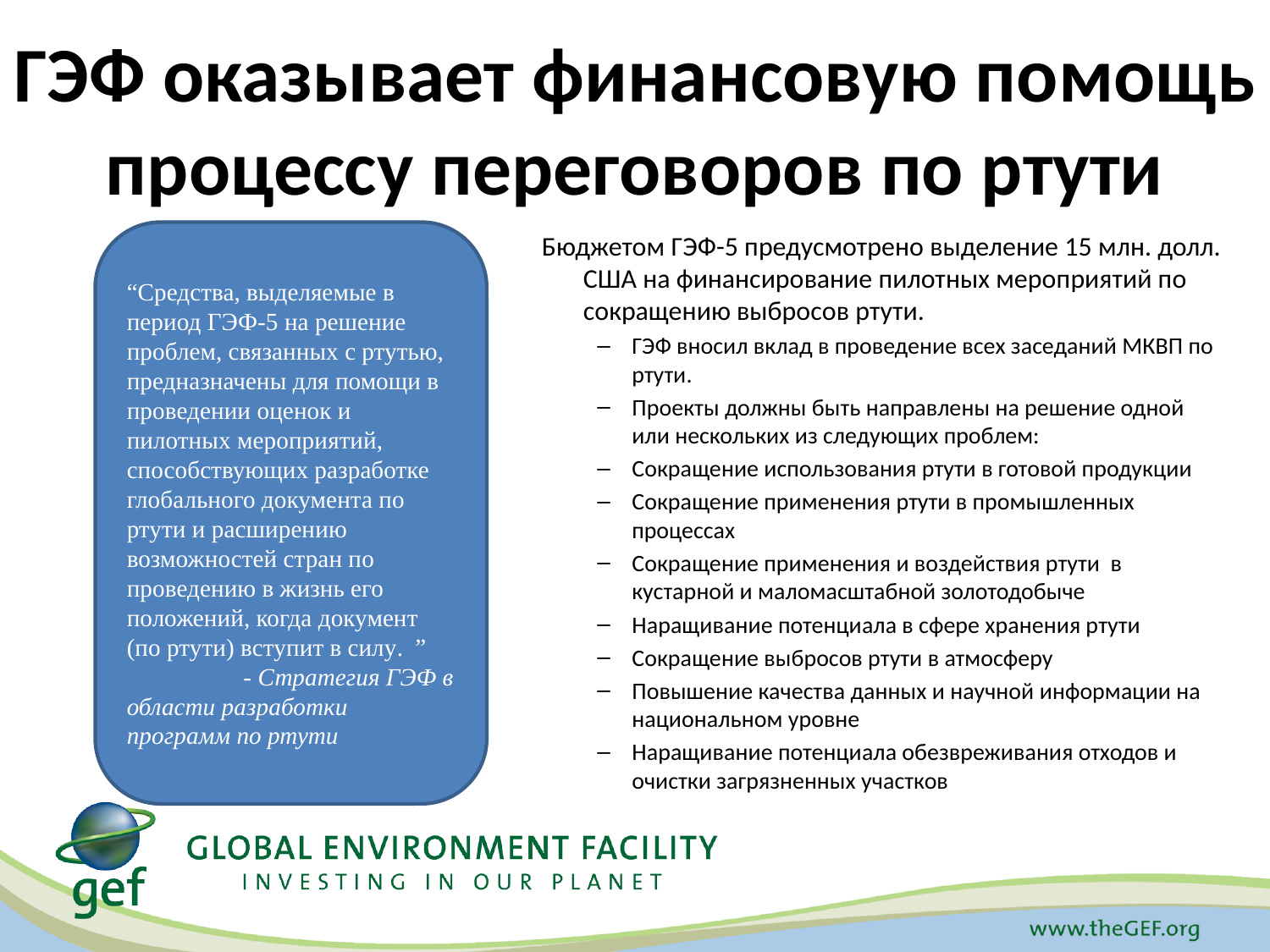

# ГЭФ оказывает финансовую помощь процессу переговоров по ртути
“Средства, выделяемые в период ГЭФ-5 на решение проблем, связанных с ртутью, предназначены для помощи в проведении оценок и пилотных мероприятий, способствующих разработке  глобального документа по ртути и расширению возможностей стран по проведению в жизнь его положений, когда документ (по ртути) вступит в силу.  ”
                   - Стратегия ГЭФ в области разработки программ по ртути
Бюджетом ГЭФ-5 предусмотрено выделение 15 млн. долл. США на финансирование пилотных мероприятий по сокращению выбросов ртути.
ГЭФ вносил вклад в проведение всех заседаний МКВП по ртути.
Проекты должны быть направлены на решение одной или нескольких из следующих проблем:
Сокращение использования ртути в готовой продукции
Сокращение применения ртути в промышленных процессах
Сокращение применения и воздействия ртути  в кустарной и маломасштабной золотодобыче
Наращивание потенциала в сфере хранения ртути
Сокращение выбросов ртути в атмосферу
Повышение качества данных и научной информации на национальном уровне
Наращивание потенциала обезвреживания отходов и очистки загрязненных участков